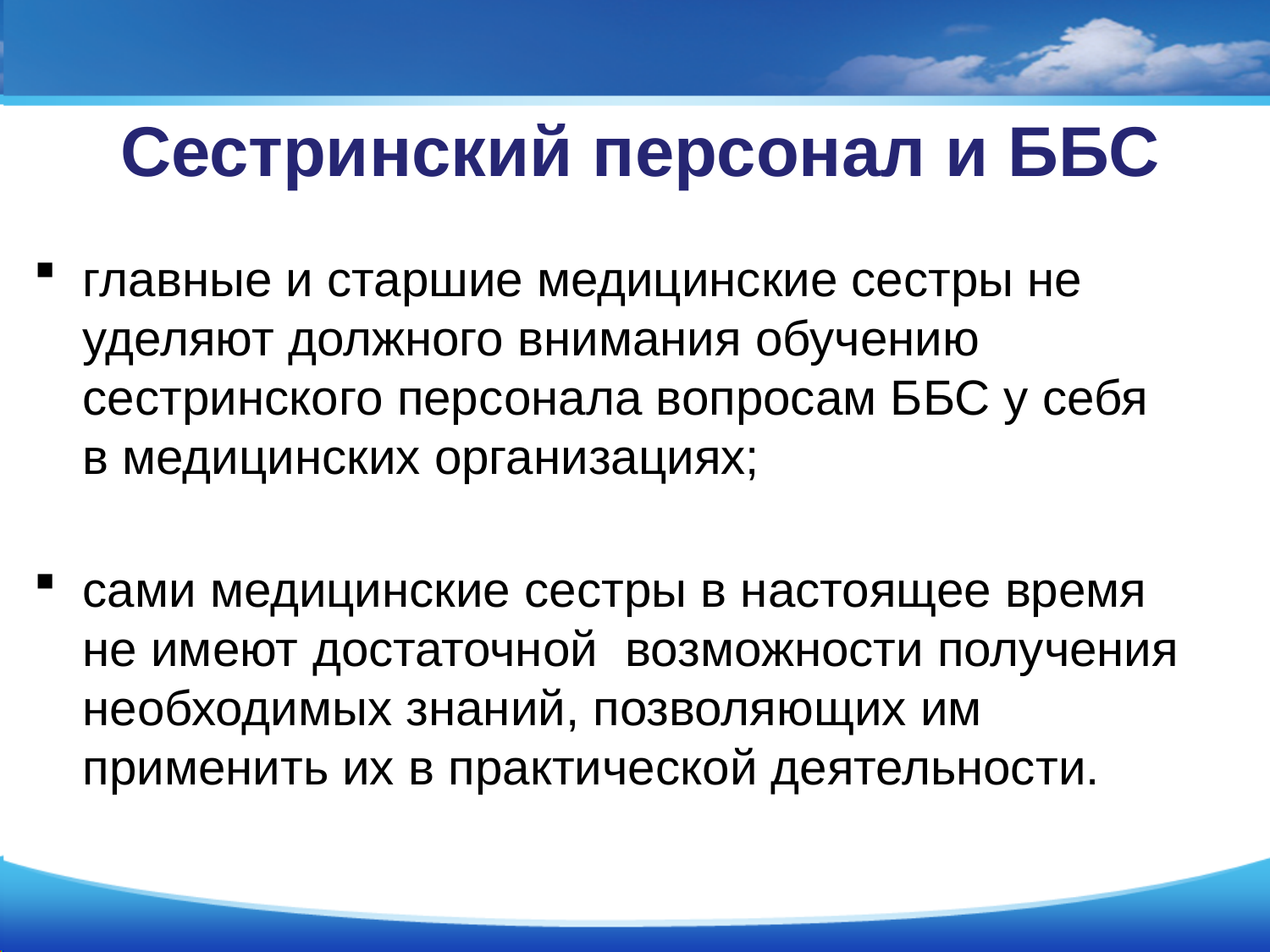

# Сестринский персонал и ББС
главные и старшие медицинские сестры не уделяют должного внимания обучению сестринского персонала вопросам ББС у себя  в медицинских организациях;
сами медицинские сестры в настоящее время не имеют достаточной  возможности получения необходимых знаний, позволяющих им  применить их в практической деятельности.